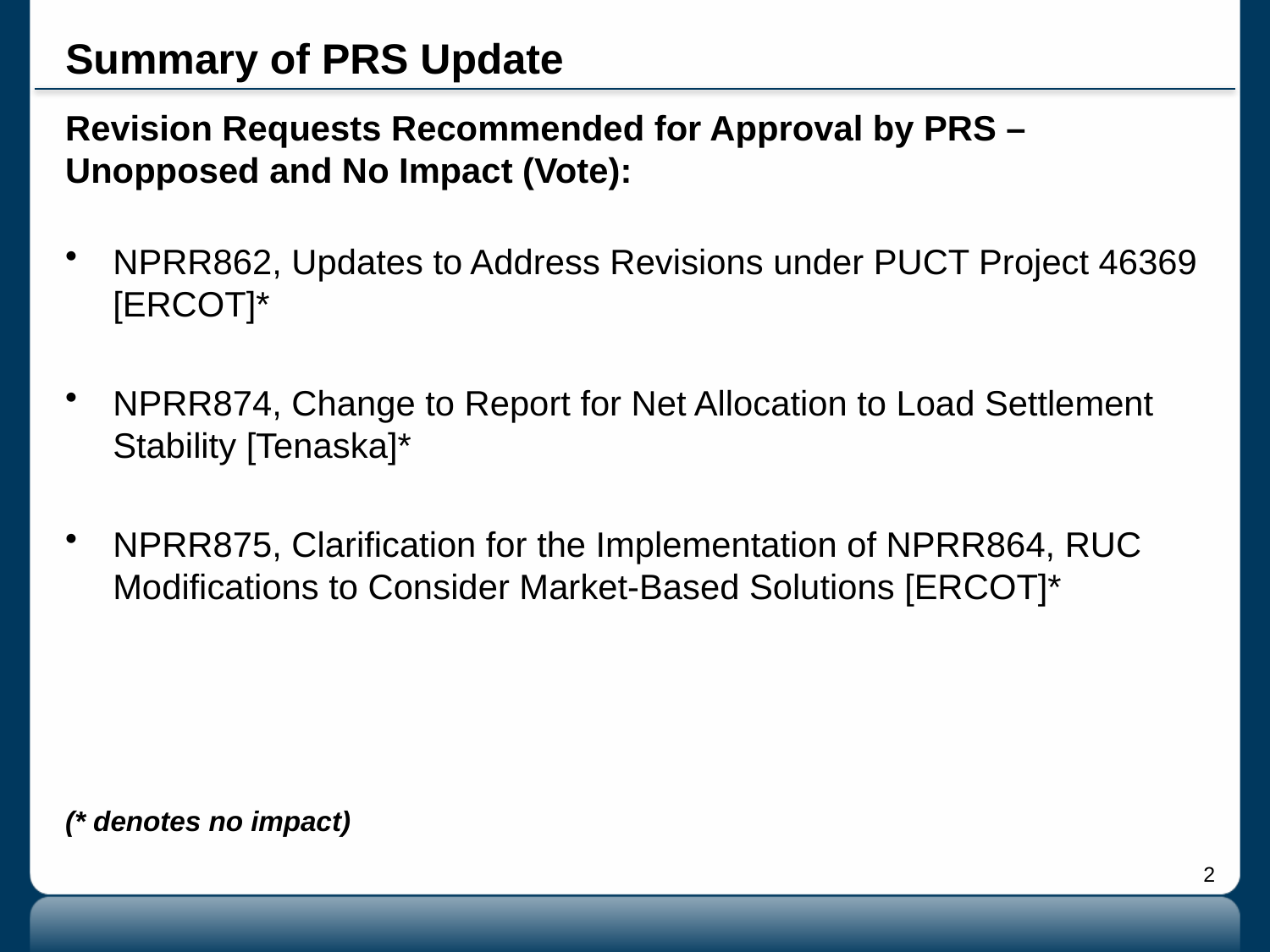

# Summary of PRS Update
Revision Requests Recommended for Approval by PRS – Unopposed and No Impact (Vote):

NPRR862, Updates to Address Revisions under PUCT Project 46369 [ERCOT]*

NPRR874, Change to Report for Net Allocation to Load Settlement Stability [Tenaska]*

NPRR875, Clarification for the Implementation of NPRR864, RUC Modifications to Consider Market-Based Solutions [ERCOT]*

(* denotes no impact)